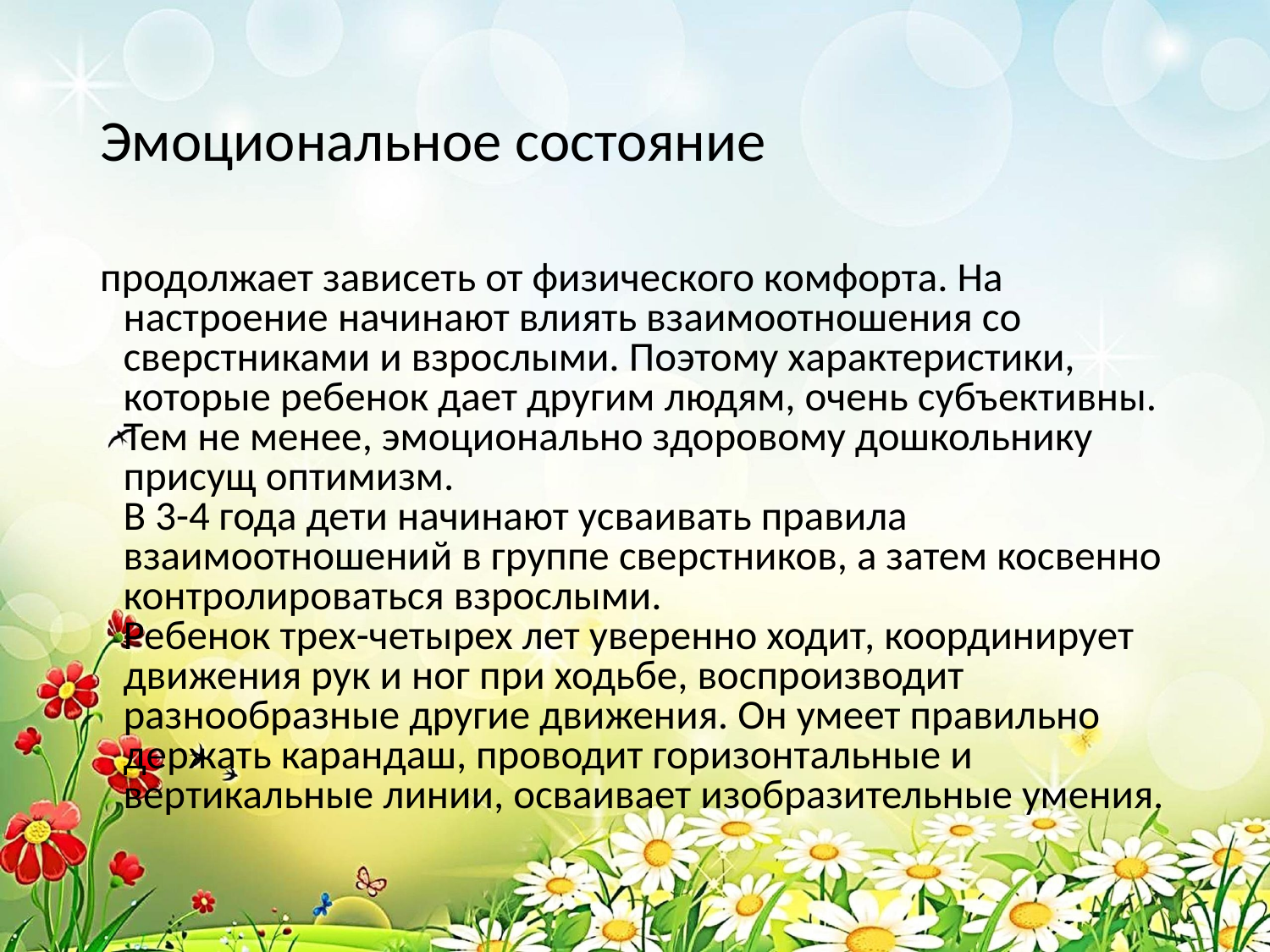

# Эмоциональное состояние
продолжает зависеть от физического комфорта. На настроение начинают влиять взаимоотношения со сверстниками и взрослыми. Поэтому характеристики, которые ребенок дает другим людям, очень субъективны. Тем не менее, эмоционально здоровому дошкольнику присущ оптимизм.
В 3-4 года дети начинают усваивать правила взаимоотношений в группе сверстников, а затем косвенно контролироваться взрослыми.
Ребенок трех-четырех лет уверенно ходит, координирует движения рук и ног при ходьбе, воспроизводит разнообразные другие движения. Он умеет правильно держать карандаш, проводит горизонтальные и вертикальные линии, осваивает изобразительные умения.